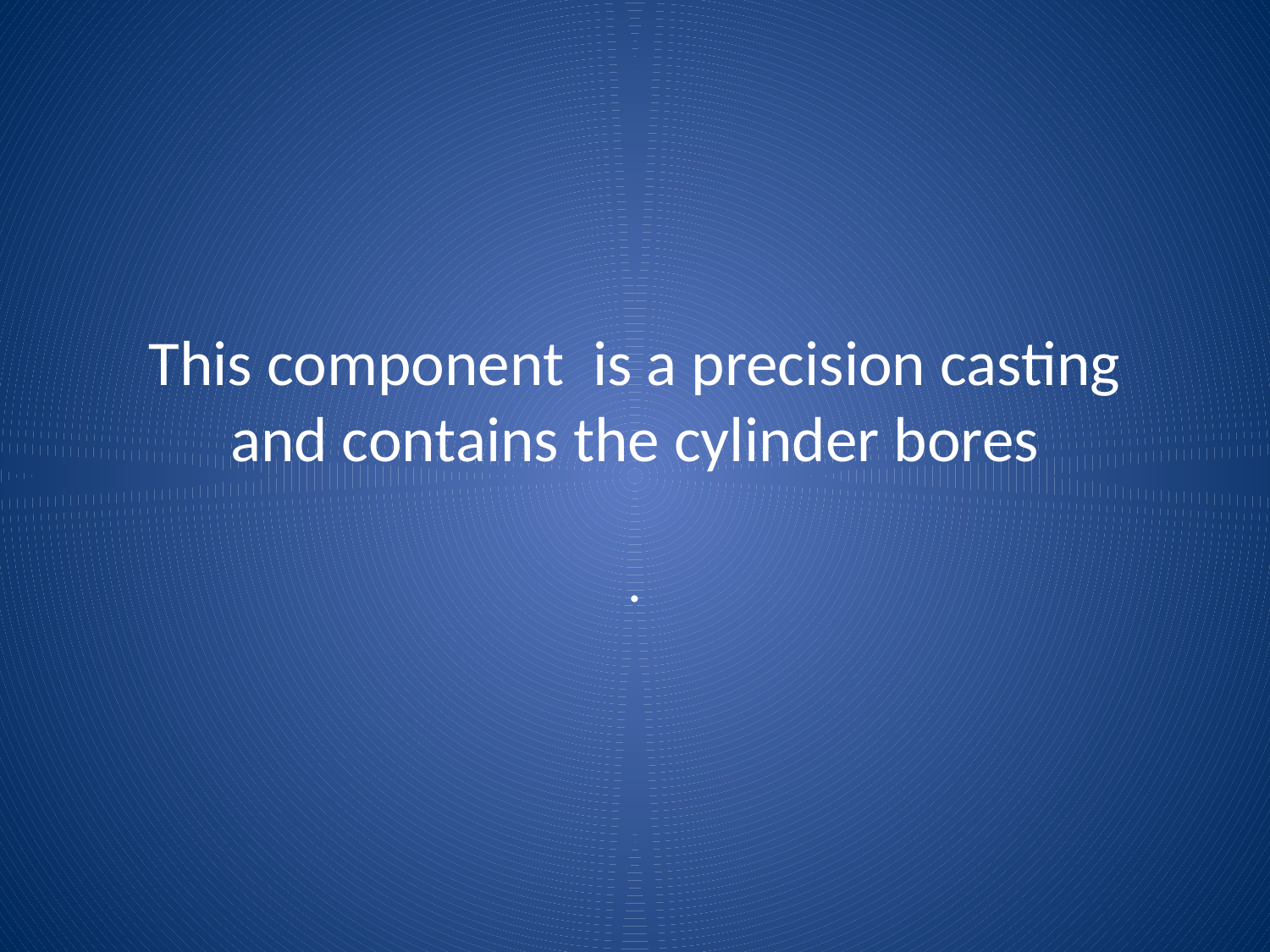

# This component  is a precision casting and contains the cylinder bores
.